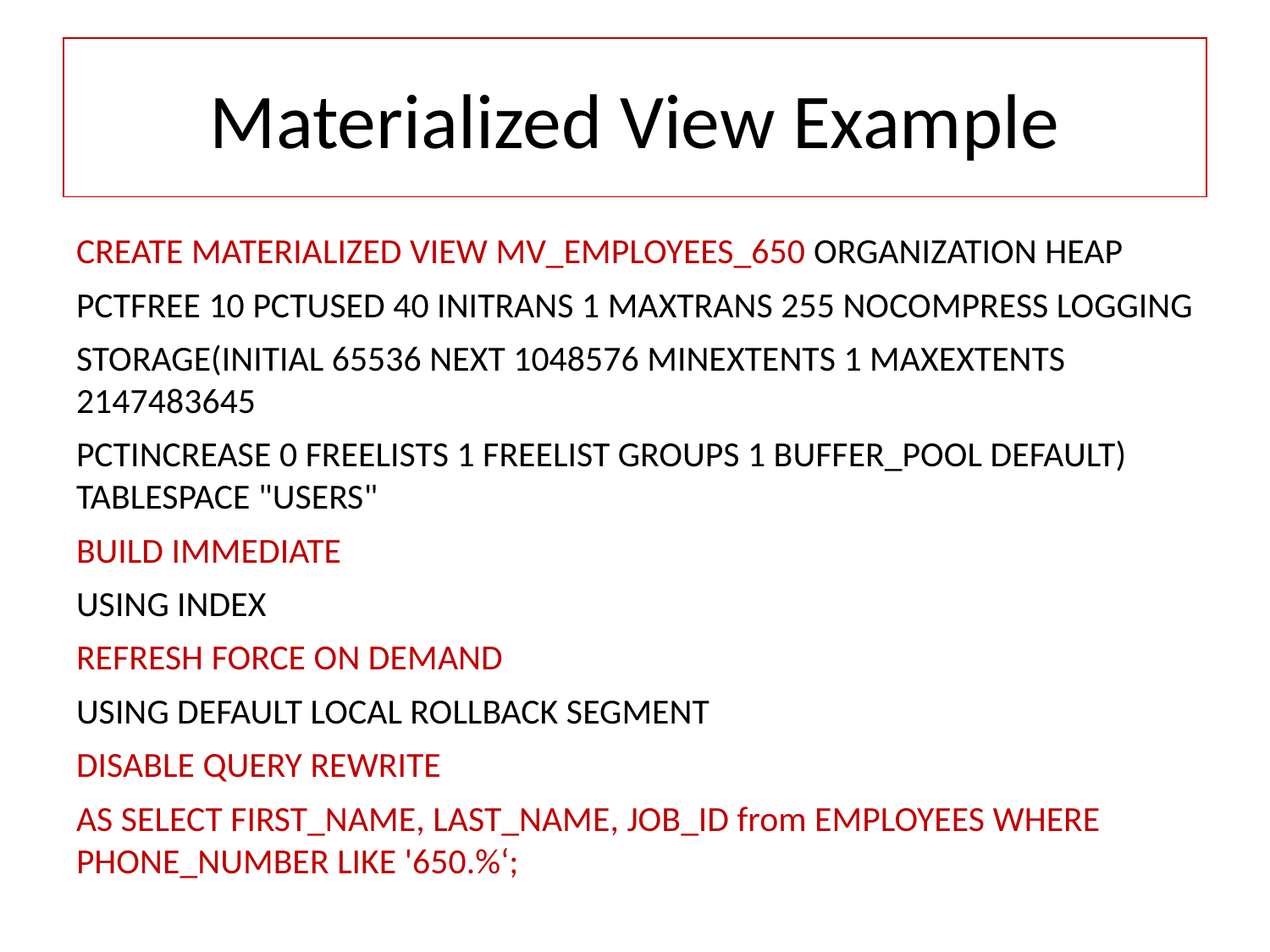

# Materialized View Example
CREATE MATERIALIZED VIEW MV_EMPLOYEES_650 ORGANIZATION HEAP
PCTFREE 10 PCTUSED 40 INITRANS 1 MAXTRANS 255 NOCOMPRESS LOGGING
STORAGE(INITIAL 65536 NEXT 1048576 MINEXTENTS 1 MAXEXTENTS 2147483645
PCTINCREASE 0 FREELISTS 1 FREELIST GROUPS 1 BUFFER_POOL DEFAULT) TABLESPACE "USERS"
BUILD IMMEDIATE
USING INDEX
REFRESH FORCE ON DEMAND
USING DEFAULT LOCAL ROLLBACK SEGMENT
DISABLE QUERY REWRITE
AS SELECT FIRST_NAME, LAST_NAME, JOB_ID from EMPLOYEES WHERE PHONE_NUMBER LIKE '650.%‘;